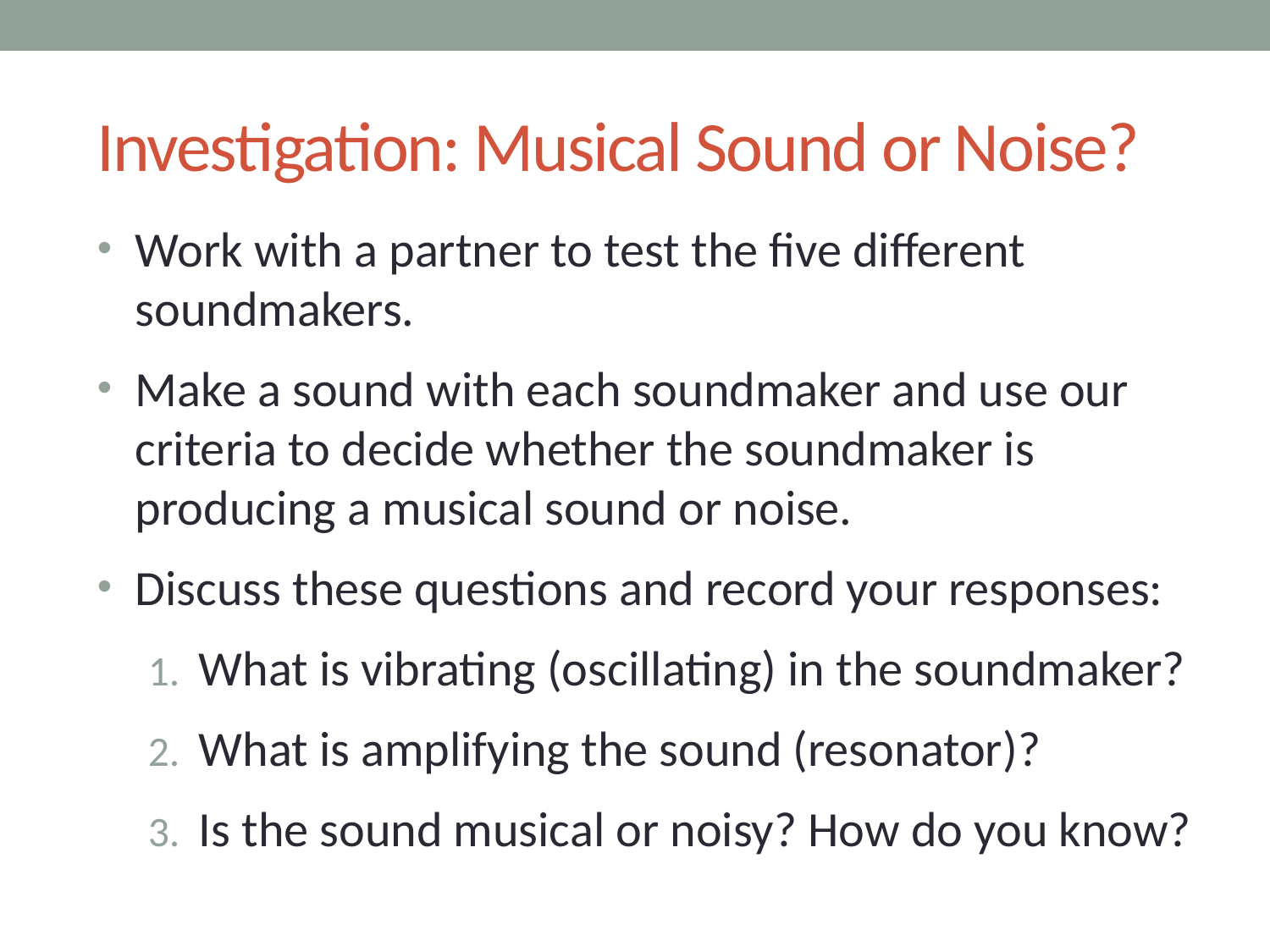

# Investigation: Musical Sound or Noise?
Work with a partner to test the five different soundmakers.
Make a sound with each soundmaker and use our criteria to decide whether the soundmaker is producing a musical sound or noise.
Discuss these questions and record your responses:
What is vibrating (oscillating) in the soundmaker?
What is amplifying the sound (resonator)?
Is the sound musical or noisy? How do you know?